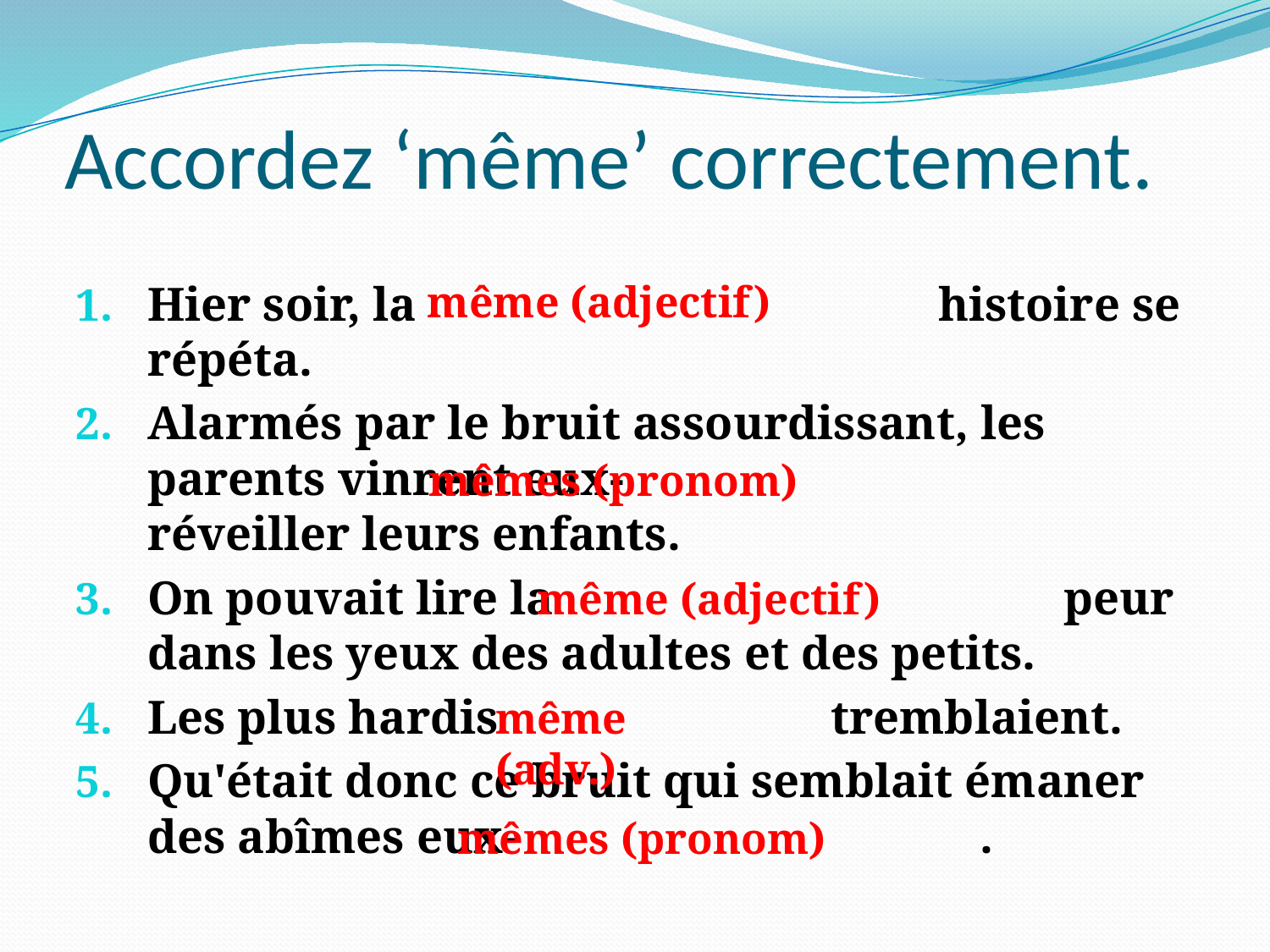

# Accordez ‘même’ correctement.
Hier soir, la                                            histoire se répéta.
Alarmés par le bruit assourdissant, les parents vinrent eux-                                         réveiller leurs enfants.
On pouvait lire la                                           peur dans les yeux des adultes et des petits.
Les plus hardis                            tremblaient.
Qu'était donc ce bruit qui semblait émaner des abîmes eux-                                       .
même (adjectif)
mêmes (pronom)
même (adjectif)
même (adv.)
mêmes (pronom)